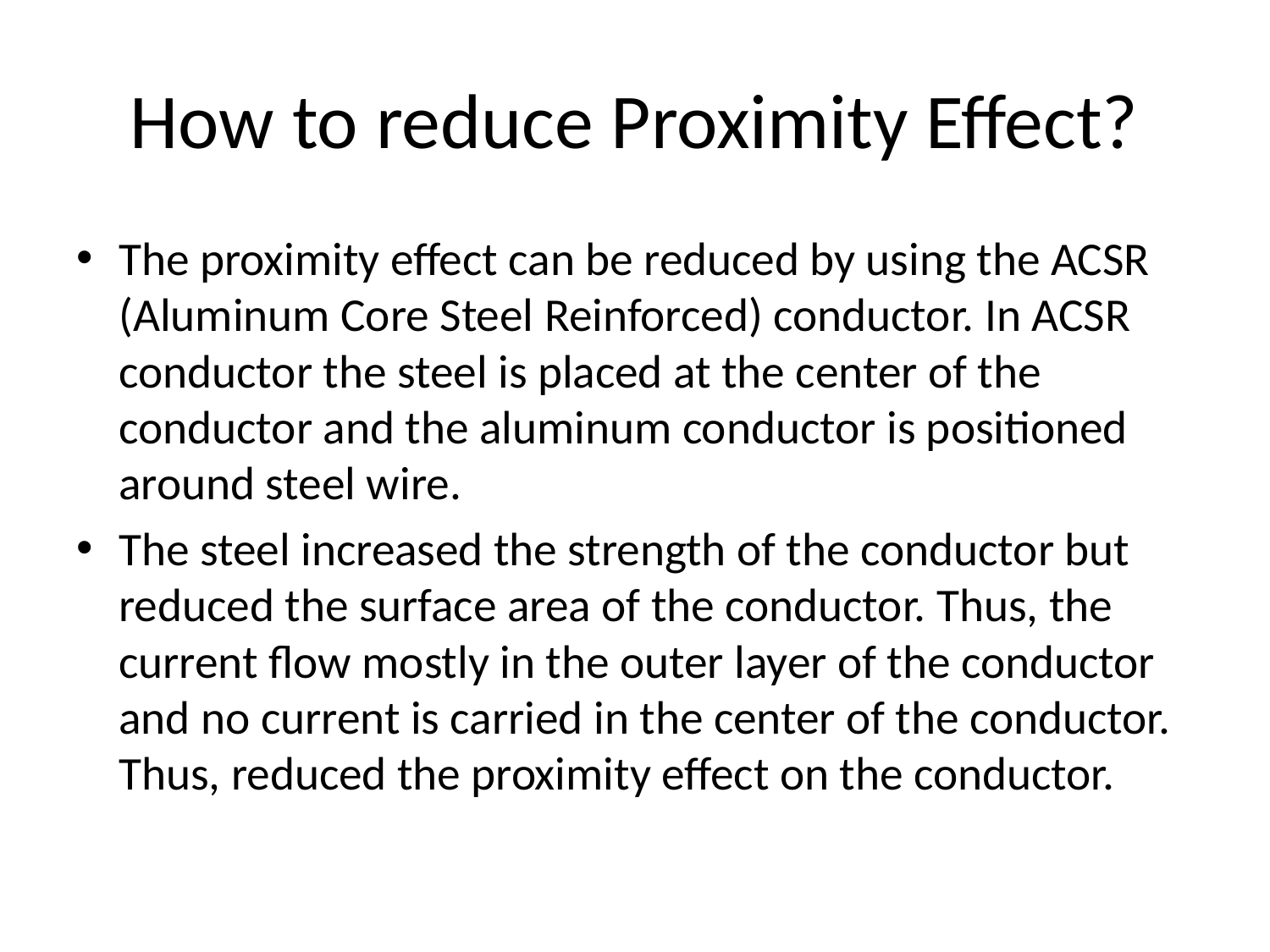

# How to reduce Proximity Effect?
The proximity effect can be reduced by using the ACSR (Aluminum Core Steel Reinforced) conductor. In ACSR conductor the steel is placed at the center of the conductor and the aluminum conductor is positioned around steel wire.
The steel increased the strength of the conductor but reduced the surface area of the conductor. Thus, the current flow mostly in the outer layer of the conductor and no current is carried in the center of the conductor. Thus, reduced the proximity effect on the conductor.